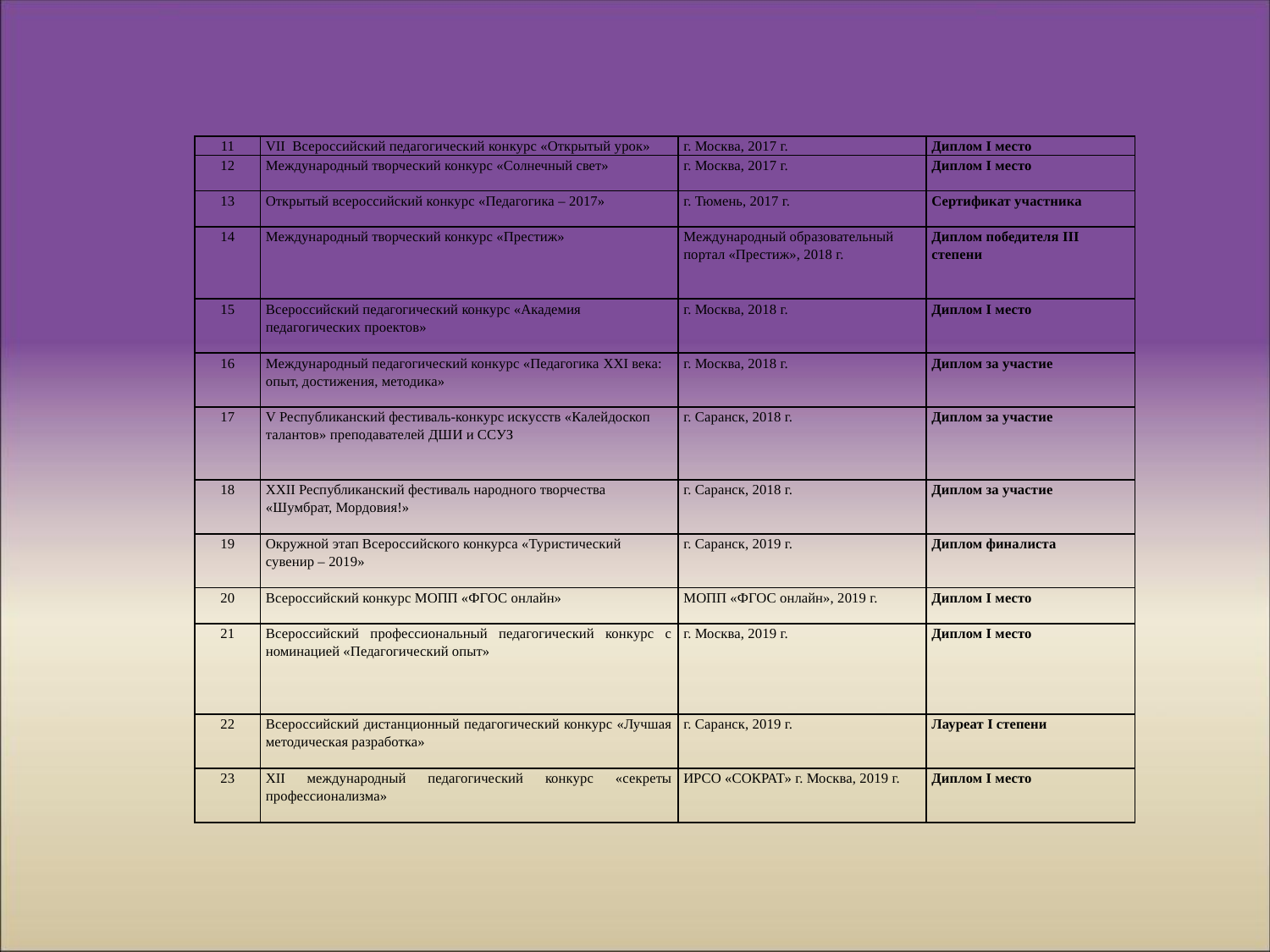

| 11 | VII Всероссийский педагогический конкурс «Открытый урок» | г. Москва, 2017 г. | Диплом I место |
| --- | --- | --- | --- |
| 12 | Международный творческий конкурс «Солнечный свет» | г. Москва, 2017 г. | Диплом I место |
| 13 | Открытый всероссийский конкурс «Педагогика – 2017» | г. Тюмень, 2017 г. | Сертификат участника |
| 14 | Международный творческий конкурс «Престиж» | Международный образовательный портал «Престиж», 2018 г. | Диплом победителя III степени |
| 15 | Всероссийский педагогический конкурс «Академия педагогических проектов» | г. Москва, 2018 г. | Диплом I место |
| 16 | Международный педагогический конкурс «Педагогика XXI века: опыт, достижения, методика» | г. Москва, 2018 г. | Диплом за участие |
| 17 | V Республиканский фестиваль-конкурс искусств «Калейдоскоп талантов» преподавателей ДШИ и ССУЗ | г. Саранск, 2018 г. | Диплом за участие |
| 18 | XXII Республиканский фестиваль народного творчества «Шумбрат, Мордовия!» | г. Саранск, 2018 г. | Диплом за участие |
| 19 | Окружной этап Всероссийского конкурса «Туристический сувенир – 2019» | г. Саранск, 2019 г. | Диплом финалиста |
| 20 | Всероссийский конкурс МОПП «ФГОС онлайн» | МОПП «ФГОС онлайн», 2019 г. | Диплом I место |
| 21 | Всероссийский профессиональный педагогический конкурс с номинацией «Педагогический опыт» | г. Москва, 2019 г. | Диплом I место |
| 22 | Всероссийский дистанционный педагогический конкурс «Лучшая методическая разработка» | г. Саранск, 2019 г. | Лауреат I степени |
| 23 | XII международный педагогический конкурс «секреты профессионализма» | ИРСО «СОКРАТ» г. Москва, 2019 г. | Диплом I место |